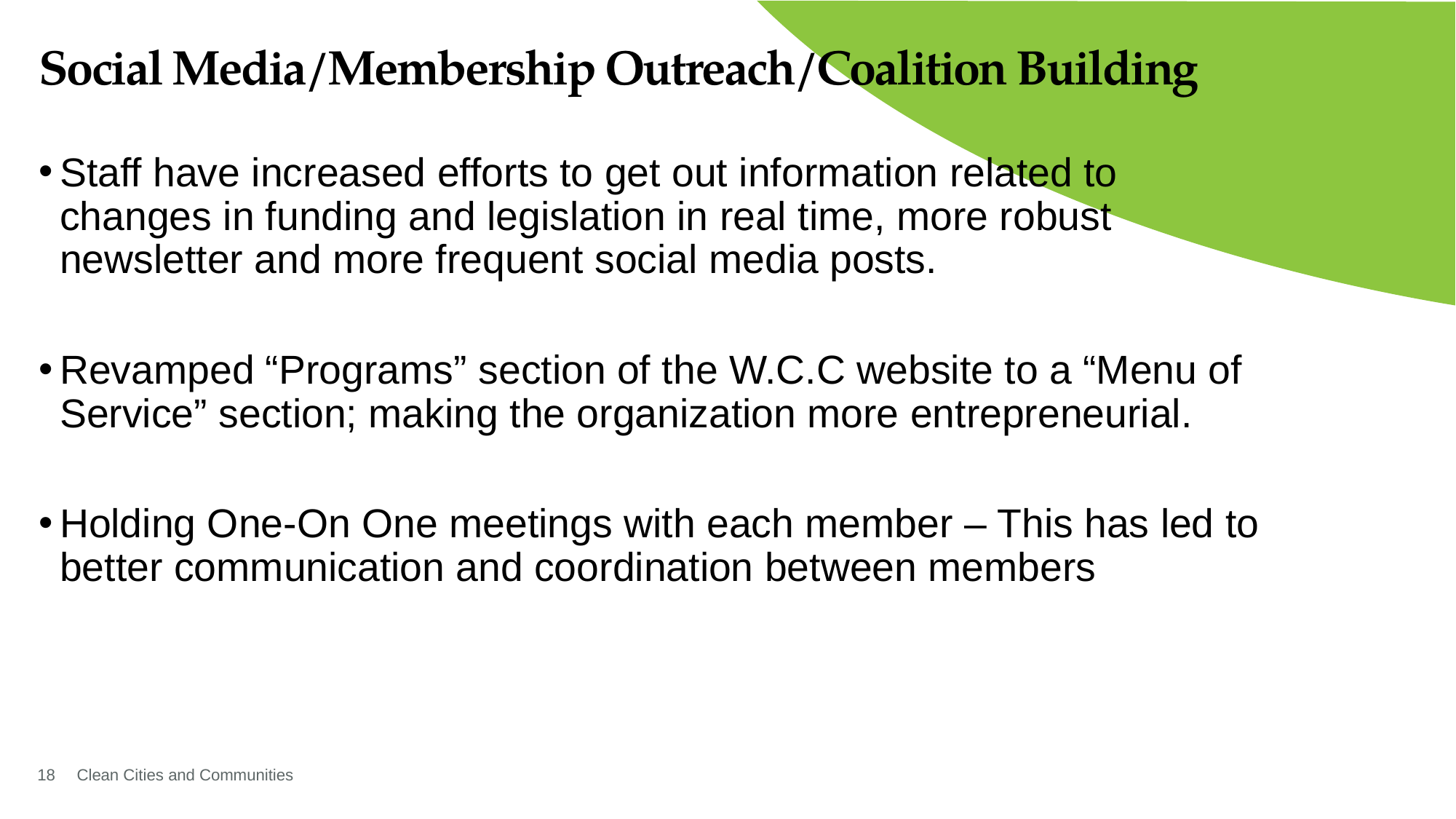

# Social Media/Membership Outreach/Coalition Building
Staff have increased efforts to get out information related to changes in funding and legislation in real time, more robust newsletter and more frequent social media posts.

Revamped “Programs” section of the W.C.C website to a “Menu of  Service” section; making the organization more entrepreneurial.

Holding One-On One meetings with each member – This has led to better communication and coordination between members
18
Clean Cities and Communities